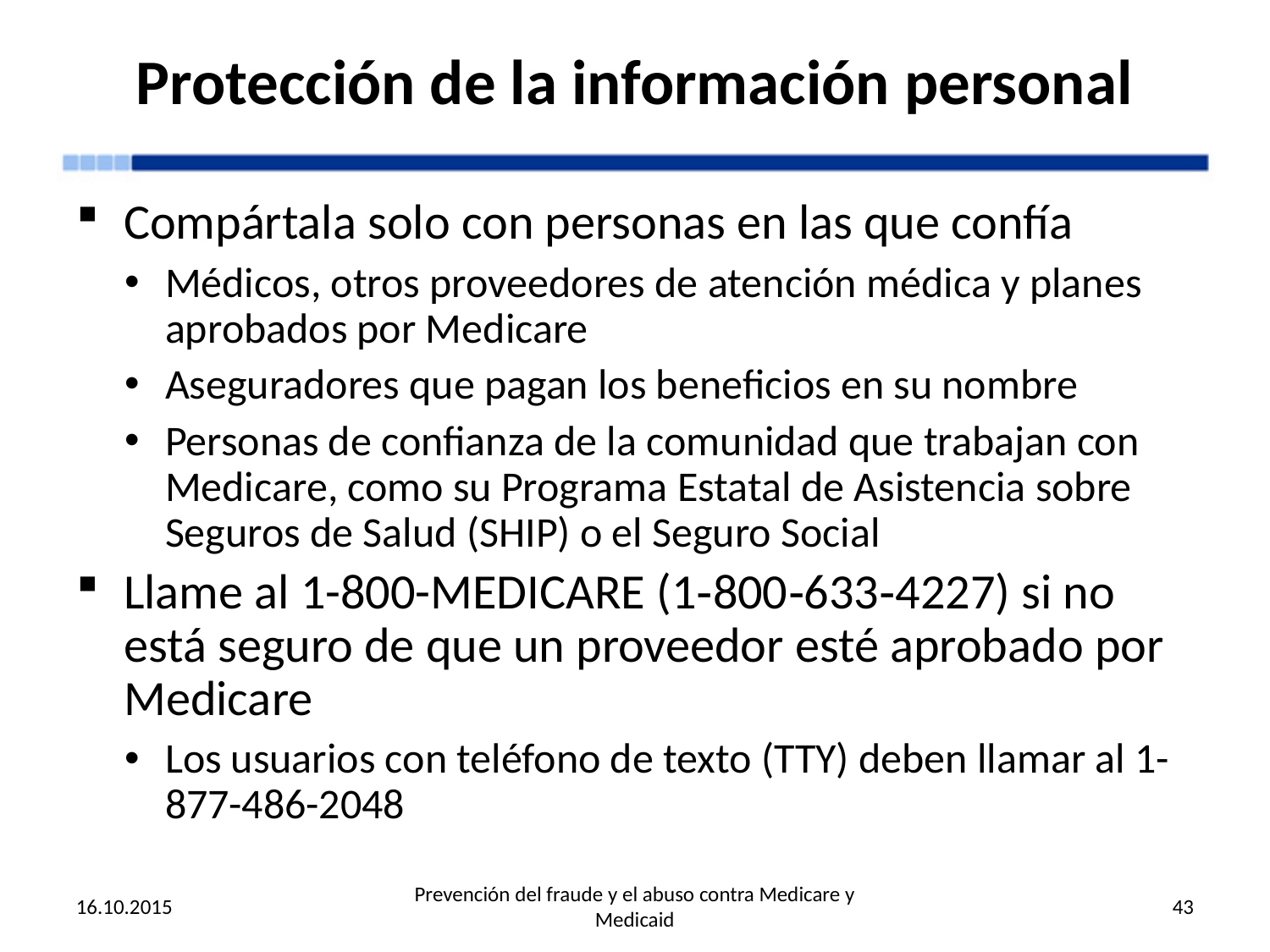

# Protección de la información personal
Compártala solo con personas en las que confía
Médicos, otros proveedores de atención médica y planes aprobados por Medicare
Aseguradores que pagan los beneficios en su nombre
Personas de confianza de la comunidad que trabajan con Medicare, como su Programa Estatal de Asistencia sobre Seguros de Salud (SHIP) o el Seguro Social
Llame al 1-800-MEDICARE (1‑800‑633‑4227) si no está seguro de que un proveedor esté aprobado por Medicare
Los usuarios con teléfono de texto (TTY) deben llamar al 1-877-486-2048

16.10.2015
Prevención del fraude y el abuso contra Medicare y Medicaid
43